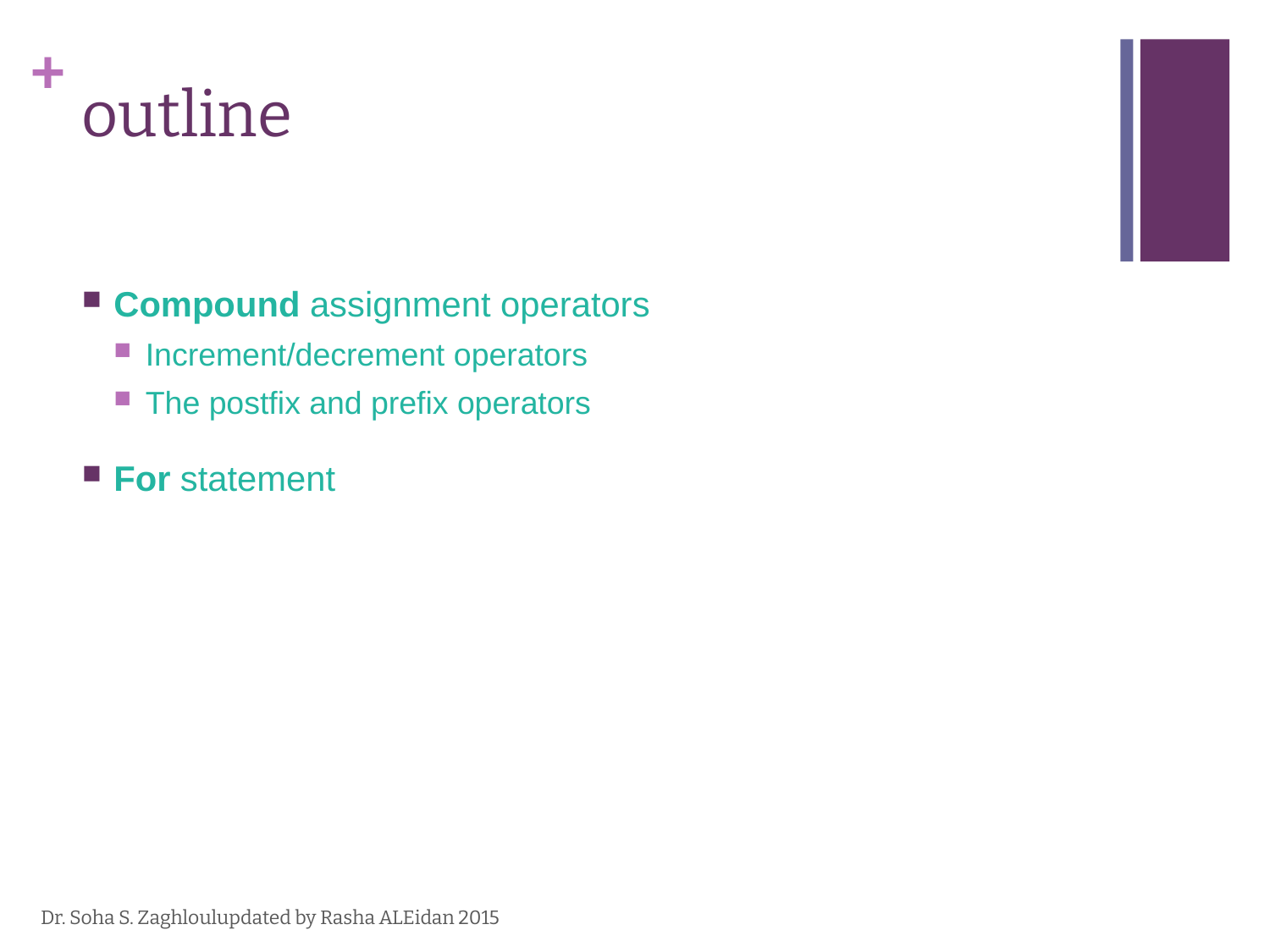

# outline
Compound assignment operators
Increment/decrement operators
The postfix and prefix operators
For statement

Dr. Soha S. Zaghloul			updated by Rasha ALEidan 2015